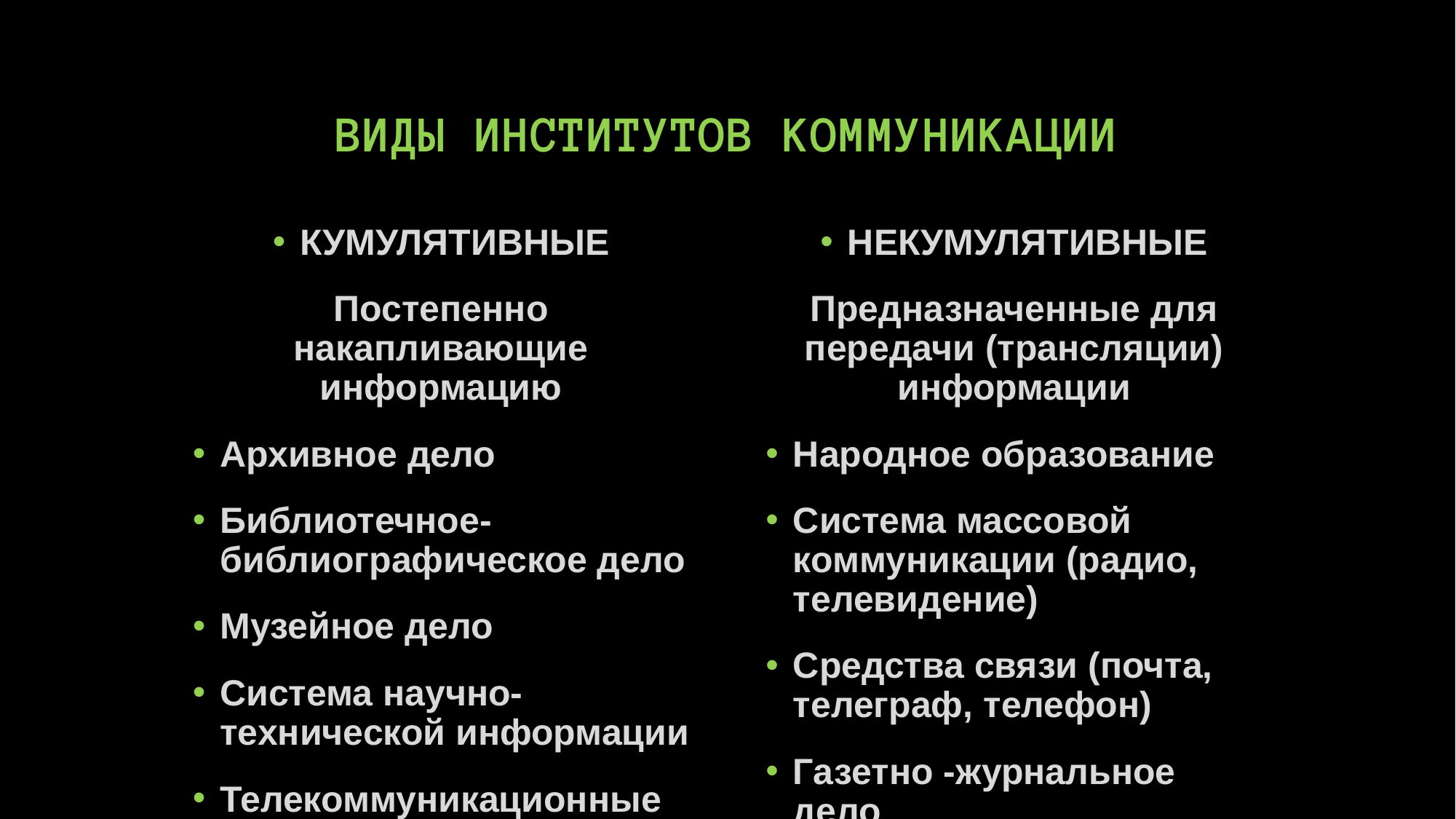

# ВИДЫ ИНСТИТУТОВ КОММУНИКАЦИИ
КУМУЛЯТИВНЫЕ
Постепенно накапливающие информацию
Архивное дело
Библиотечное-библиографическое дело
Музейное дело
Система научно- технической информации
Телекоммуникационные сети (интернет)
НЕКУМУЛЯТИВНЫЕ
Предназначенные для передачи (трансляции) информации
Народное образование
Система массовой коммуникации (радио, телевидение)
Средства связи (почта, телеграф, телефон)
Газетно -журнальное дело
Книгоиздательство